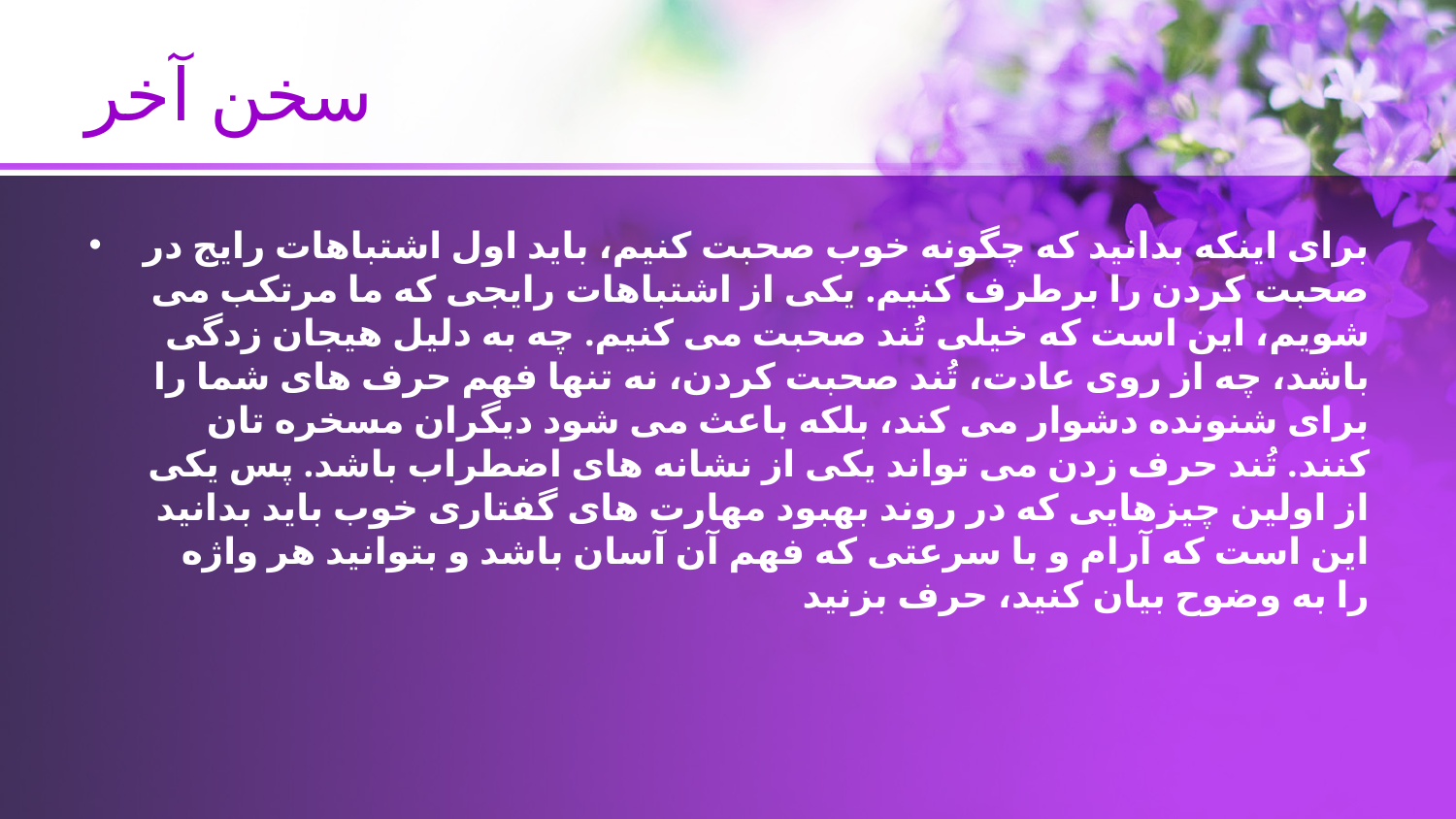

# سخن آخر
برای اینکه بدانید که چگونه خوب صحبت کنیم، باید اول اشتباهات رایج در صحبت کردن را برطرف کنیم. یکی از اشتباهات رایجی که ما مرتکب می شویم، این است که خیلی تُند صحبت می کنیم. چه به دلیل هیجان زدگی باشد، چه از روی عادت، تُند صحبت کردن، نه تنها فهم حرف های شما را برای شنونده دشوار می کند، بلکه باعث می شود دیگران مسخره تان کنند. تُند حرف زدن می تواند یکی از نشانه های اضطراب باشد. پس یکی از اولین چیزهایی که در روند بهبود مهارت های گفتاری خوب باید بدانید این است که آرام و با سرعتی که فهم آن آسان باشد و بتوانید هر واژه را به وضوح بیان کنید، حرف بزنید